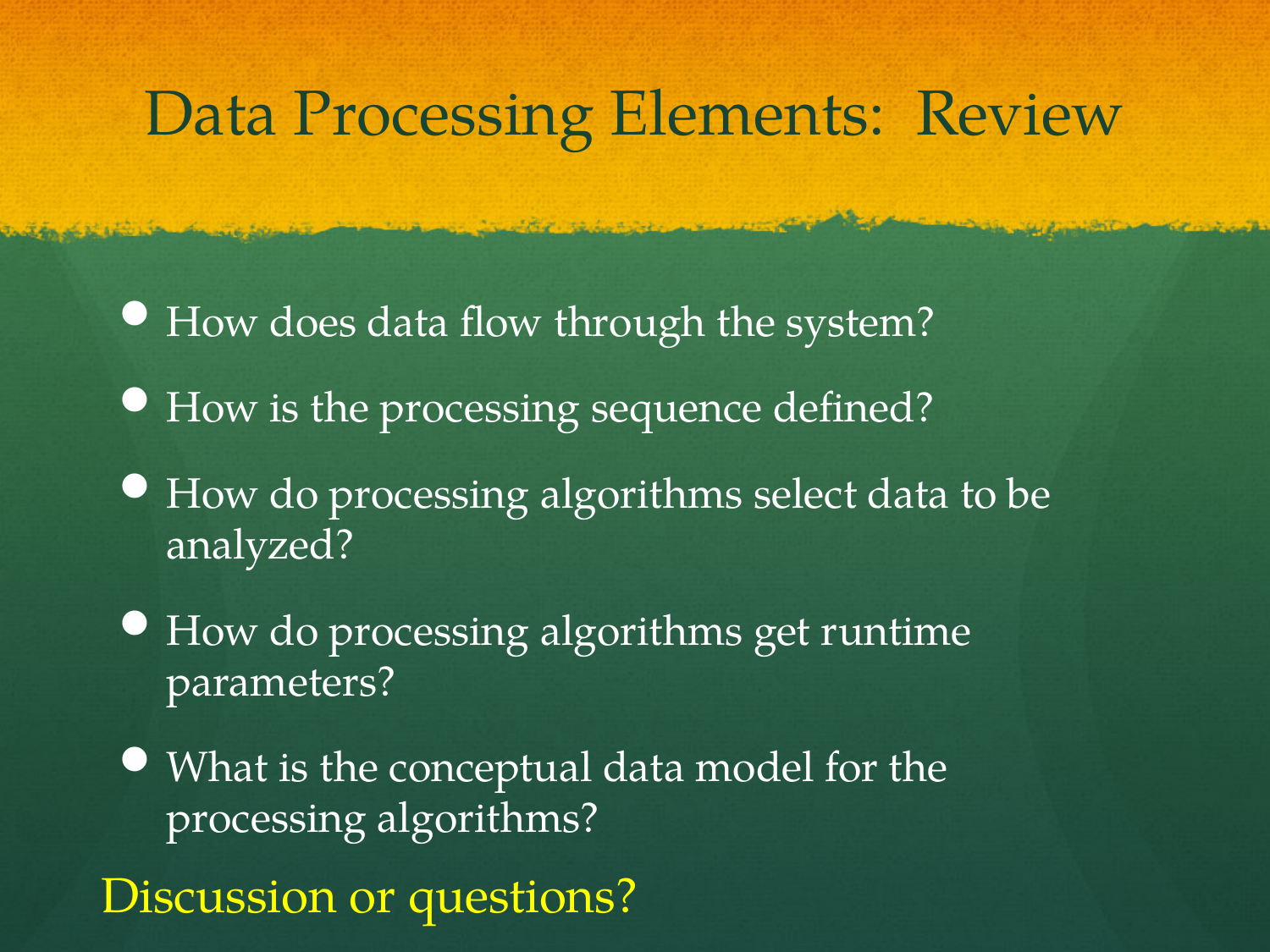

# Data Processing Elements:  Review
How does data flow through the system?
How is the processing sequence defined?
How do processing algorithms select data to be analyzed?
How do processing algorithms get runtime parameters?
What is the conceptual data model for the processing algorithms?

Discussion or questions?